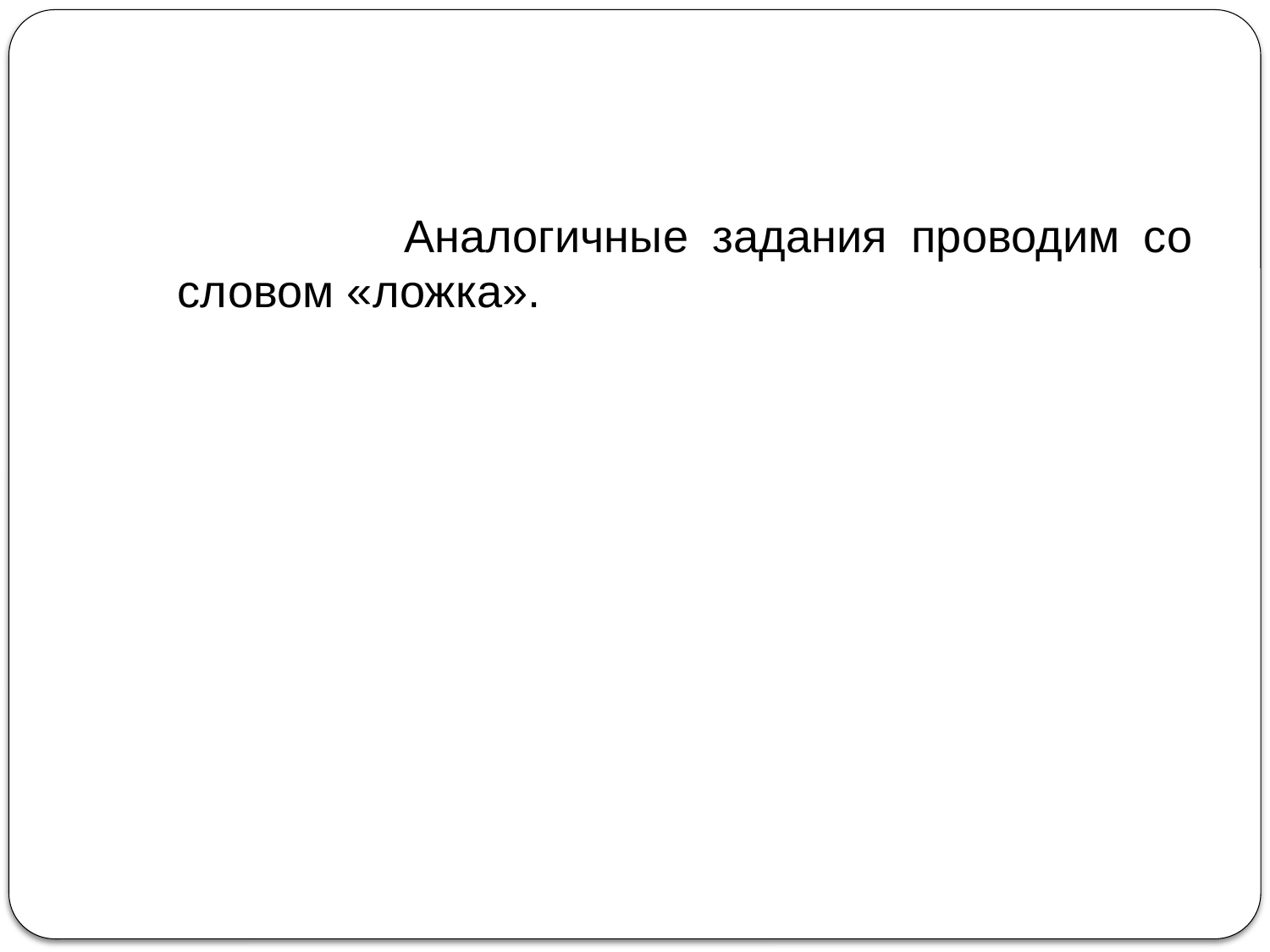

#
           Аналогичные задания проводим со словом «ложка».